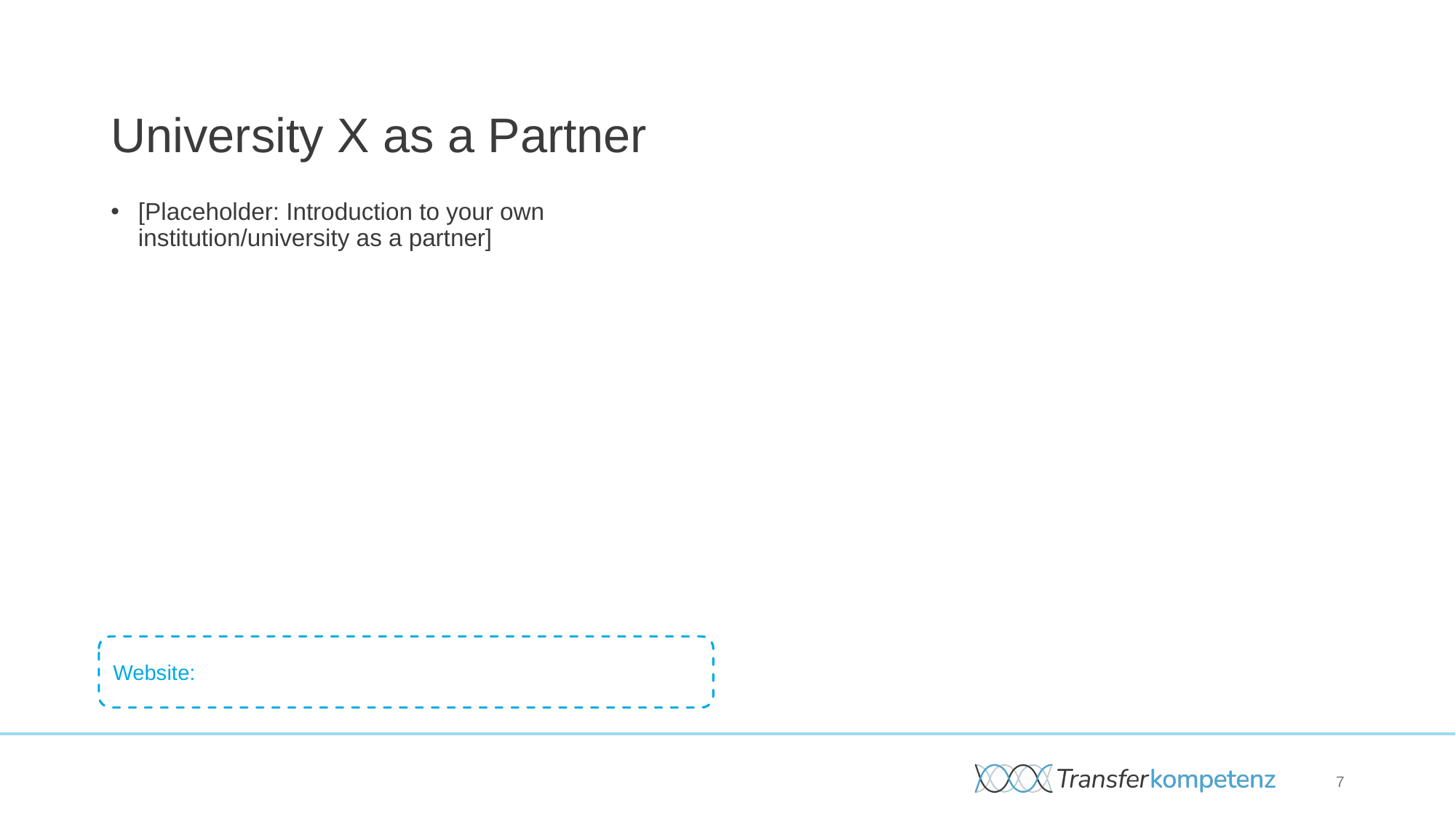

# University X as a Partner
[Placeholder: Introduction to your own institution/university as a partner]

Website:
7